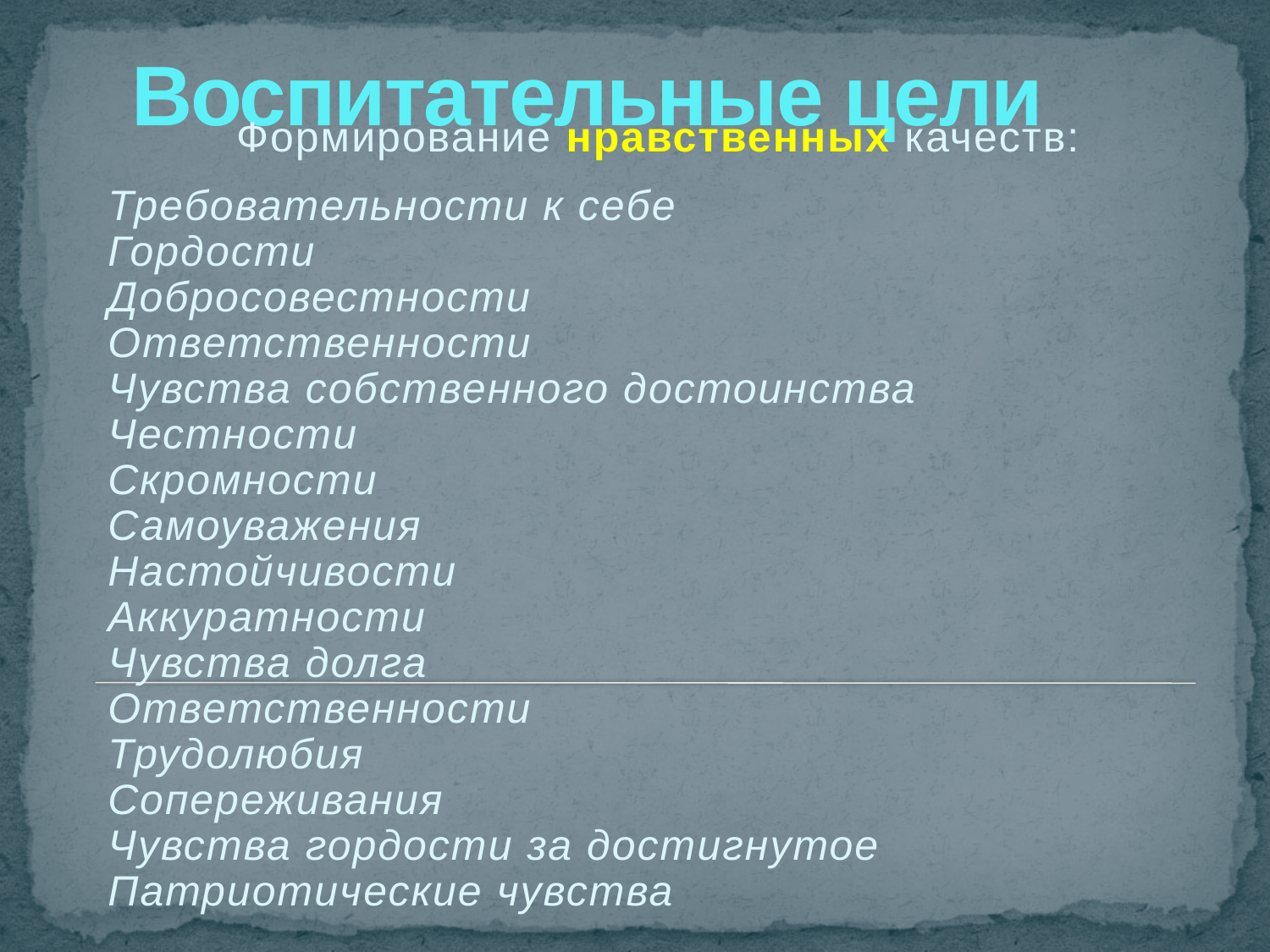

# Воспитательные цели
Формирование нравственных качеств:

Требовательности к себе
Гордости
Добросовестности
Ответственности
Чувства собственного достоинства
Честности
Скромности
Самоуважения
Настойчивости
Аккуратности
Чувства долга
Ответственности
Трудолюбия
Сопереживания
Чувства гордости за достигнутое
Патриотические чувства